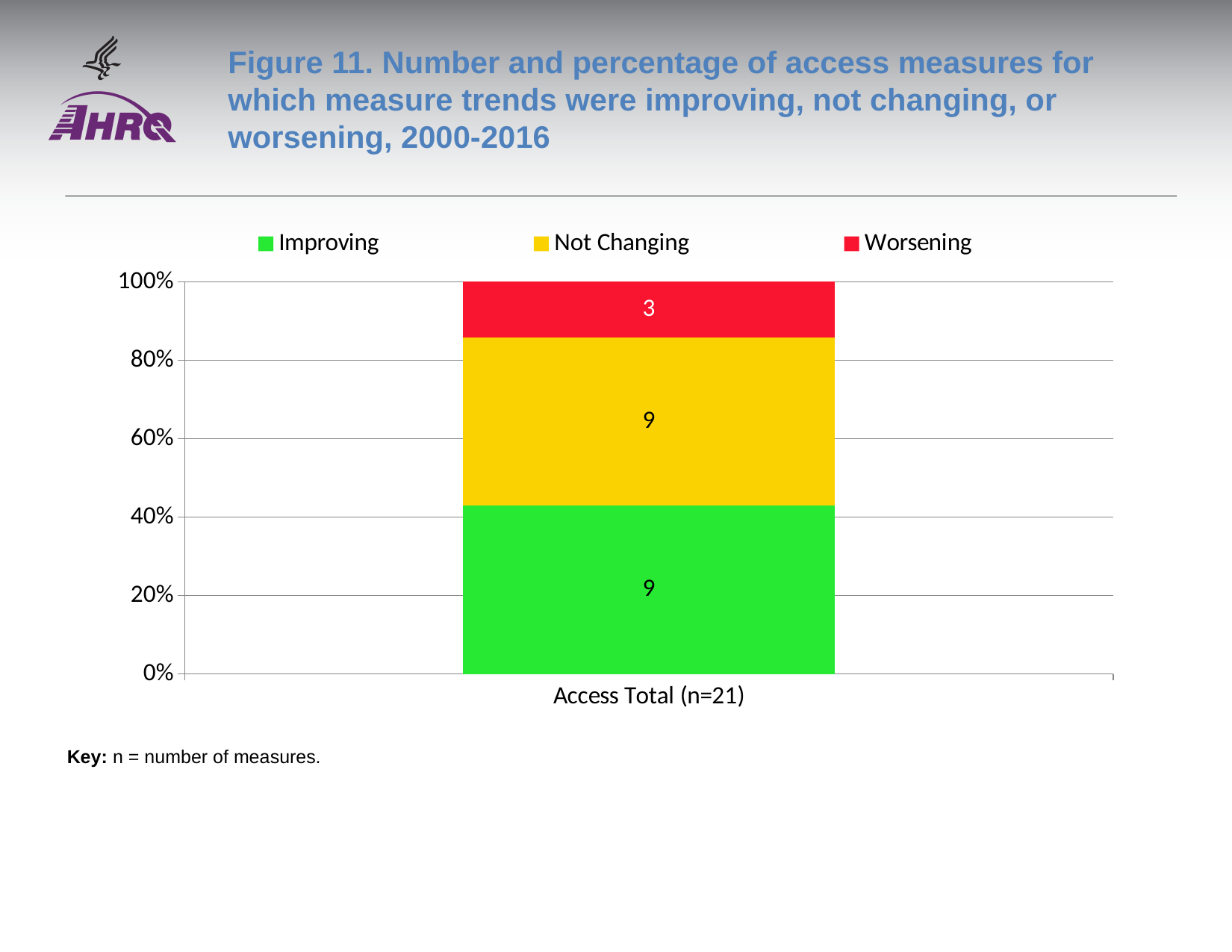

# Figure 11. Number and percentage of access measures for which measure trends were improving, not changing, or worsening, 2000-2016

### Chart

| Category | Improving | Not Changing | Worsening |
|---|---|---|---|
| Access Total (n=21) | 9.0 | 9.0 | 3.0 |
Key: n = number of measures.